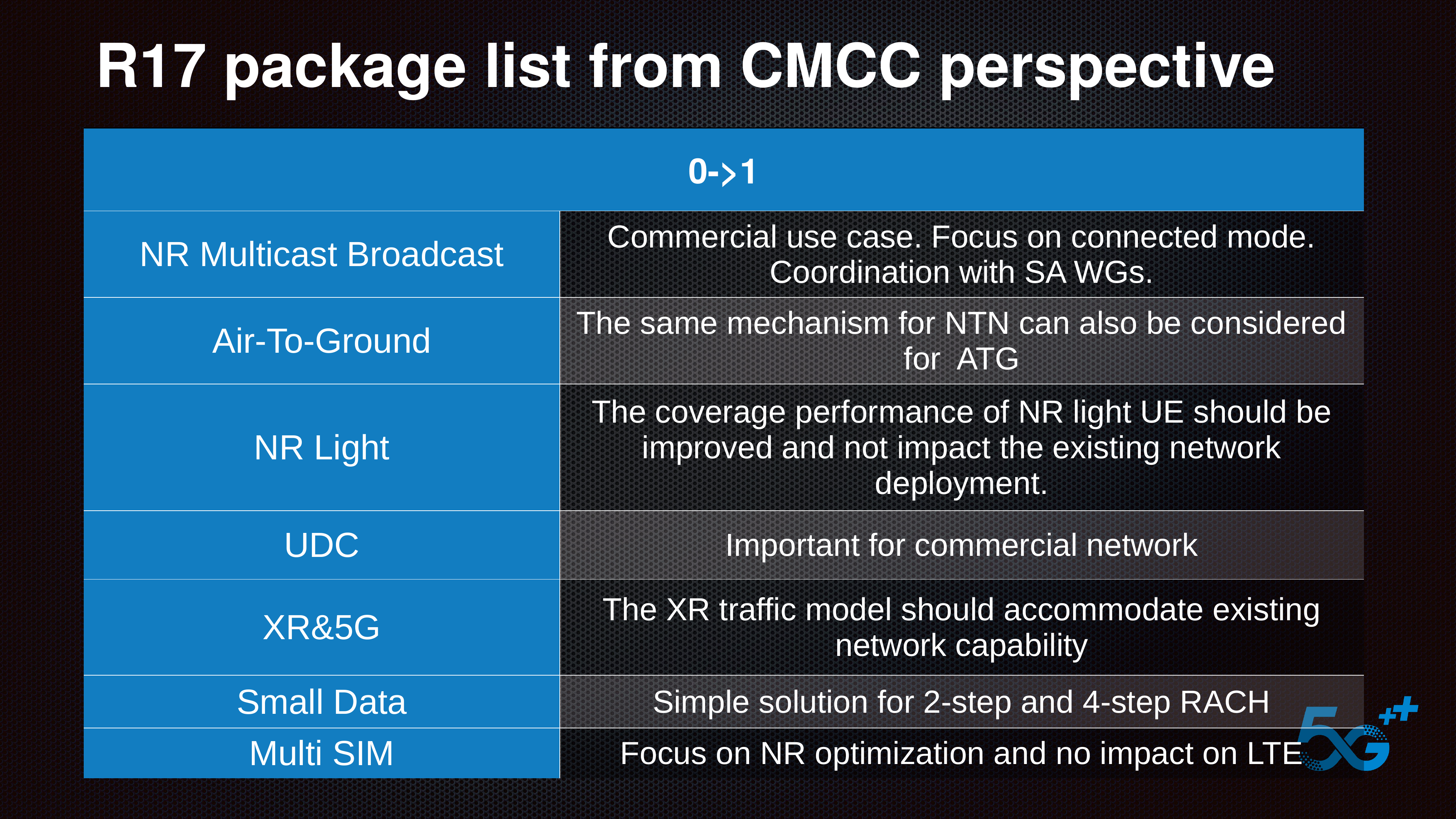

# R17 package list from CMCC perspective
| 0->1 |  |
| --- | --- |
| NR Multicast Broadcast | Commercial use case. Focus on connected mode. Coordination with SA WGs. |
| Air-To-Ground | The same mechanism for NTN can also be considered for ATG |
| NR Light | The coverage performance of NR light UE should be improved and not impact the existing network deployment. |
| UDC | Important for commercial network |
| XR&5G | The XR traffic model should accommodate existing network capability |
| Small Data | Simple solution for 2-step and 4-step RACH |
| Multi SIM | Focus on NR optimization and no impact on LTE |